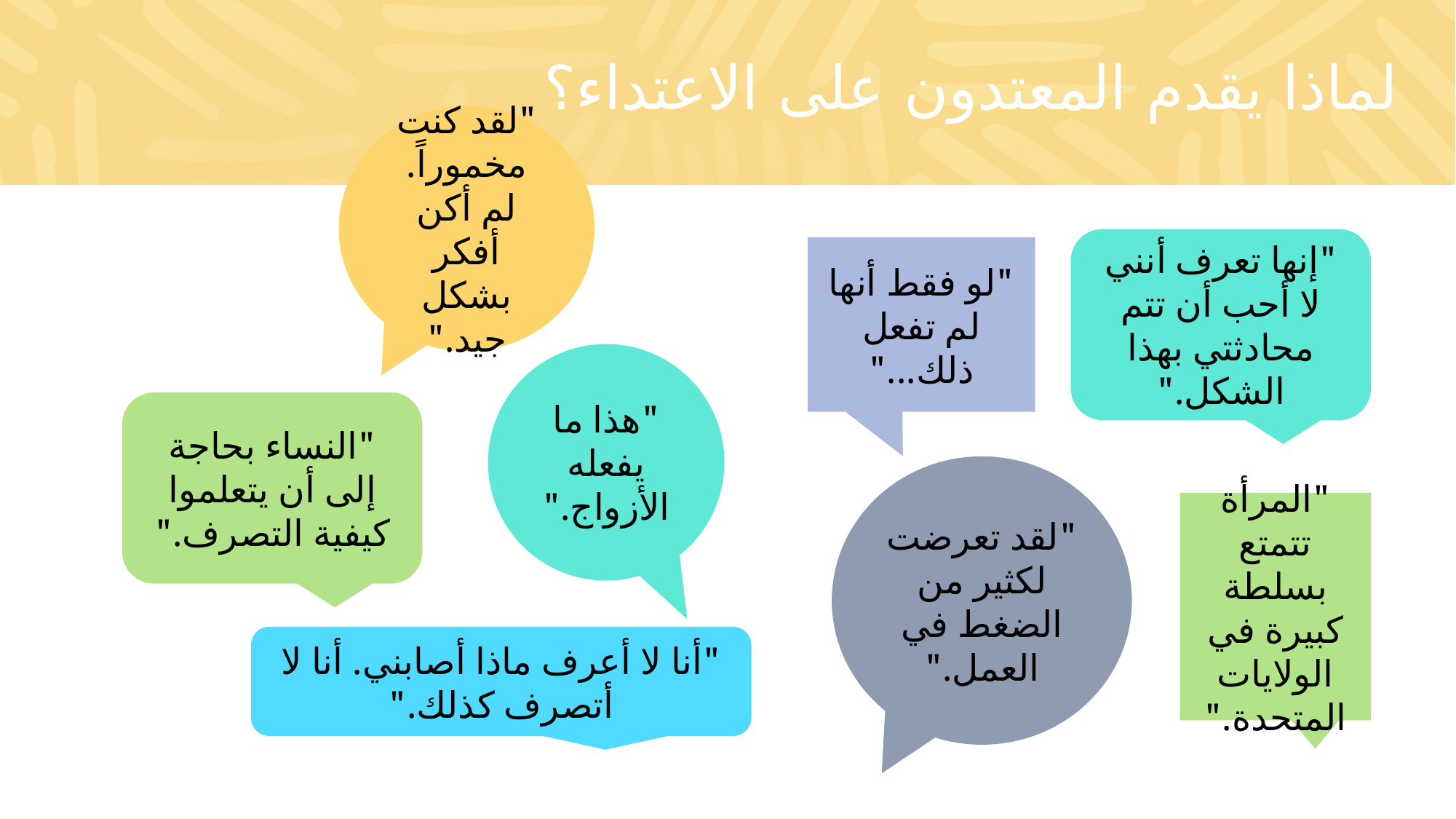

# لماذا يقدم المعتدون على الاعتداء؟
"لقد كنت مخموراً. لم أكن أفكر بشكل جيد."
"إنها تعرف أنني لا أحب أن تتم محادثتي بهذا الشكل."
"لو فقط أنها لم تفعل ذلك..."
"هذا ما يفعله الأزواج."
"النساء بحاجة إلى أن يتعلموا كيفية التصرف."
"لقد تعرضت لكثير من الضغط في العمل."
"المرأة تتمتع بسلطة كبيرة في الولايات المتحدة."
"أنا لا أعرف ماذا أصابني. أنا لا أتصرف كذلك."